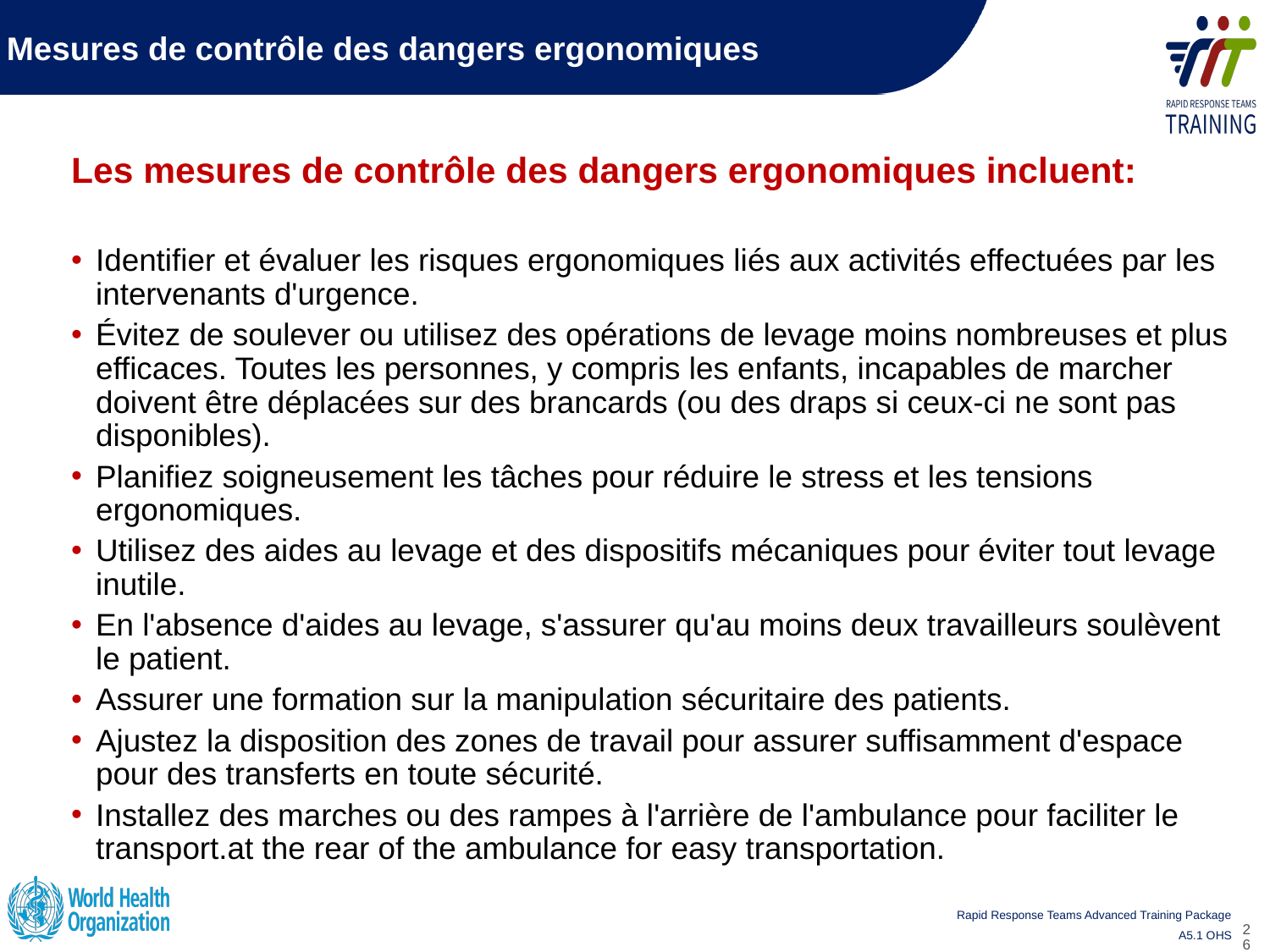

Mesures de contrôle des dangers ergonomiques
Les mesures de contrôle des dangers ergonomiques incluent:

Identifier et évaluer les risques ergonomiques liés aux activités effectuées par les intervenants d'urgence.
Évitez de soulever ou utilisez des opérations de levage moins nombreuses et plus efficaces. Toutes les personnes, y compris les enfants, incapables de marcher doivent être déplacées sur des brancards (ou des draps si ceux-ci ne sont pas disponibles).
Planifiez soigneusement les tâches pour réduire le stress et les tensions ergonomiques.
Utilisez des aides au levage et des dispositifs mécaniques pour éviter tout levage inutile.
En l'absence d'aides au levage, s'assurer qu'au moins deux travailleurs soulèvent le patient.
Assurer une formation sur la manipulation sécuritaire des patients.
Ajustez la disposition des zones de travail pour assurer suffisamment d'espace pour des transferts en toute sécurité.
Installez des marches ou des rampes à l'arrière de l'ambulance pour faciliter le transport.at the rear of the ambulance for easy transportation.
26